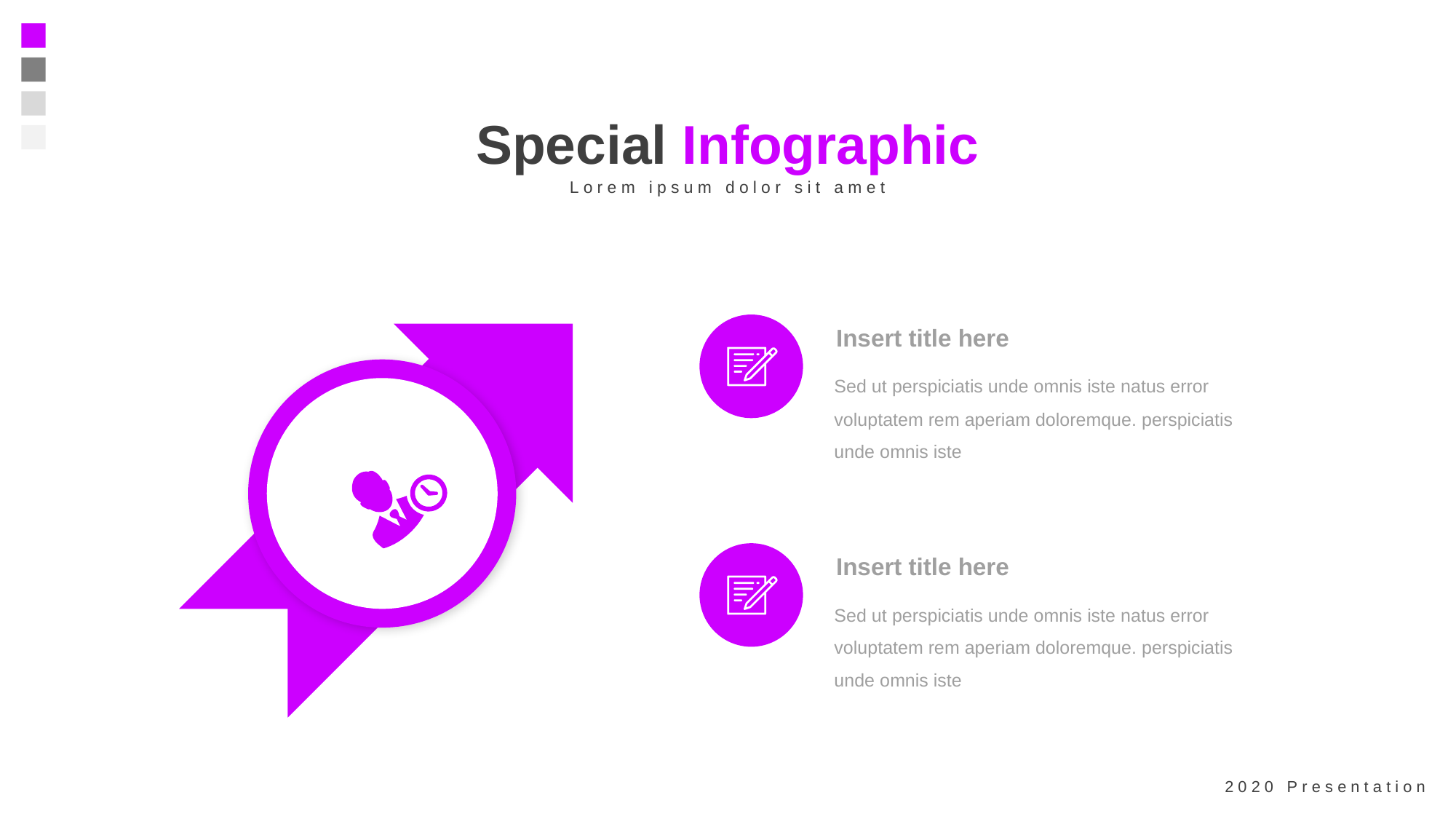

Special Infographic
Lorem ipsum dolor sit amet

Insert title here

Sed ut perspiciatis unde omnis iste natus error voluptatem rem aperiam doloremque. perspiciatis unde omnis iste

Insert title here

Sed ut perspiciatis unde omnis iste natus error voluptatem rem aperiam doloremque. perspiciatis unde omnis iste
2020 Presentation